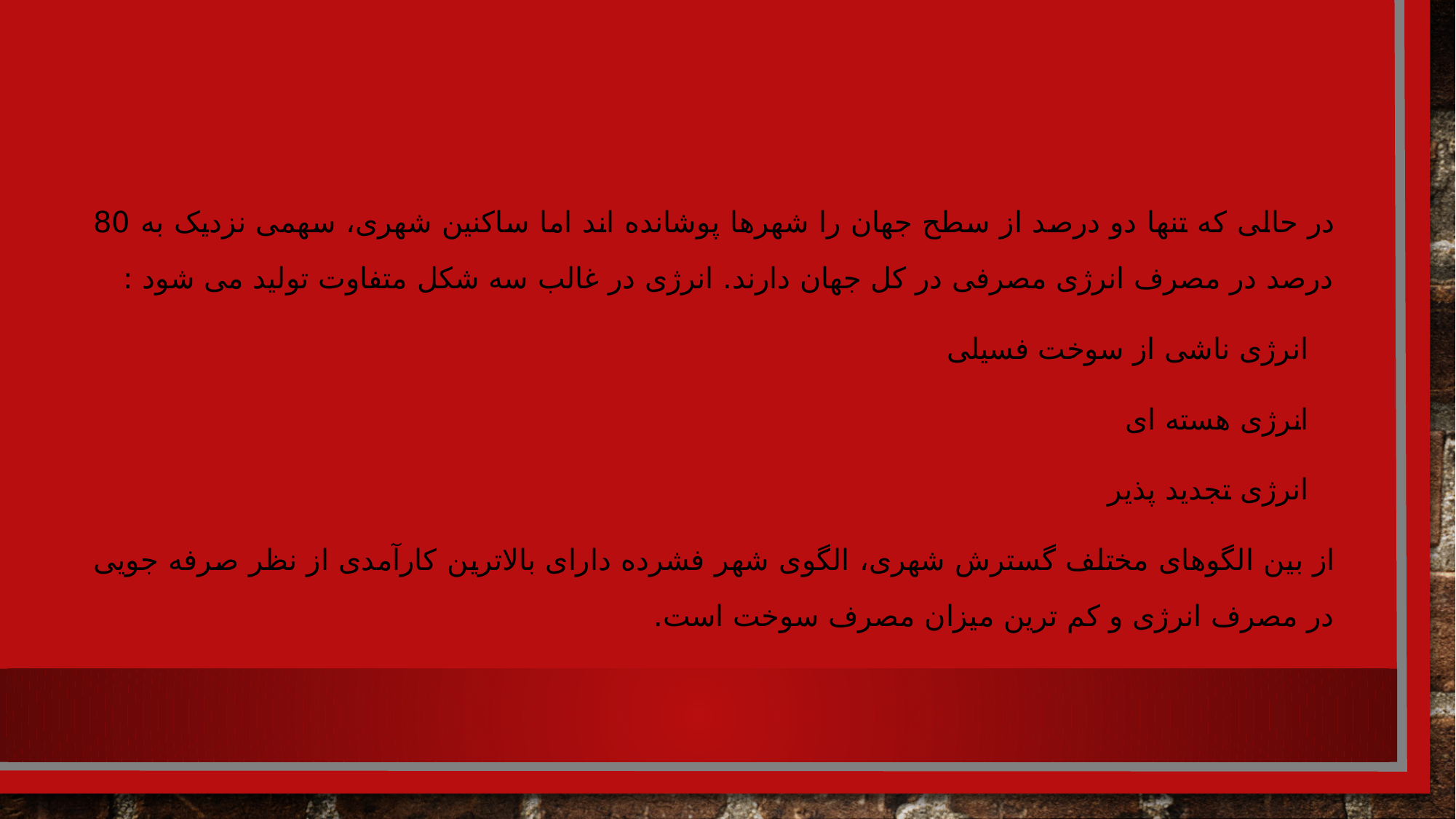

# کاهش منابع انرژی تجدیدناپذیر
در حالی که تنها دو درصد از سطح جهان را شهرها پوشانده اند اما ساکنین شهری، سهمی نزدیک به 80 درصد در مصرف انرژی مصرفی در کل جهان دارند. انرژی در غالب سه شکل متفاوت تولید می شود :
انرژی ناشی از سوخت فسیلی
انرژی هسته ای
انرژی تجدید پذیر
از بین الگوهای مختلف گسترش شهری، الگوی شهر فشرده دارای بالاترین کارآمدی از نظر صرفه جویی در مصرف انرژی و کم ترین میزان مصرف سوخت است.